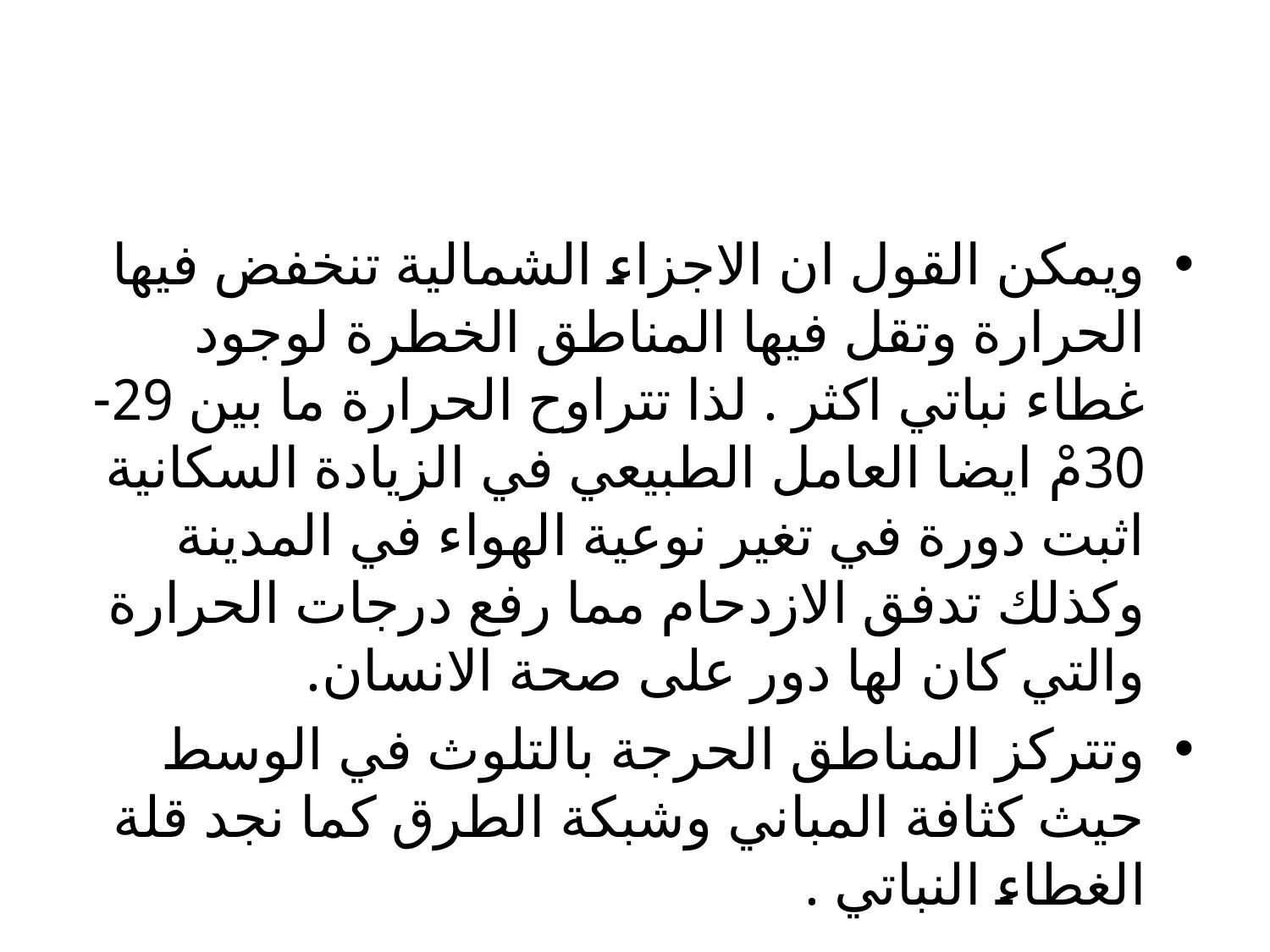

ويمكن القول ان الاجزاء الشمالية تنخفض فيها الحرارة وتقل فيها المناطق الخطرة لوجود غطاء نباتي اكثر . لذا تتراوح الحرارة ما بين 29-30مْ ايضا العامل الطبيعي في الزيادة السكانية اثبت دورة في تغير نوعية الهواء في المدينة وكذلك تدفق الازدحام مما رفع درجات الحرارة والتي كان لها دور على صحة الانسان.
وتتركز المناطق الحرجة بالتلوث في الوسط حيث كثافة المباني وشبكة الطرق كما نجد قلة الغطاء النباتي .